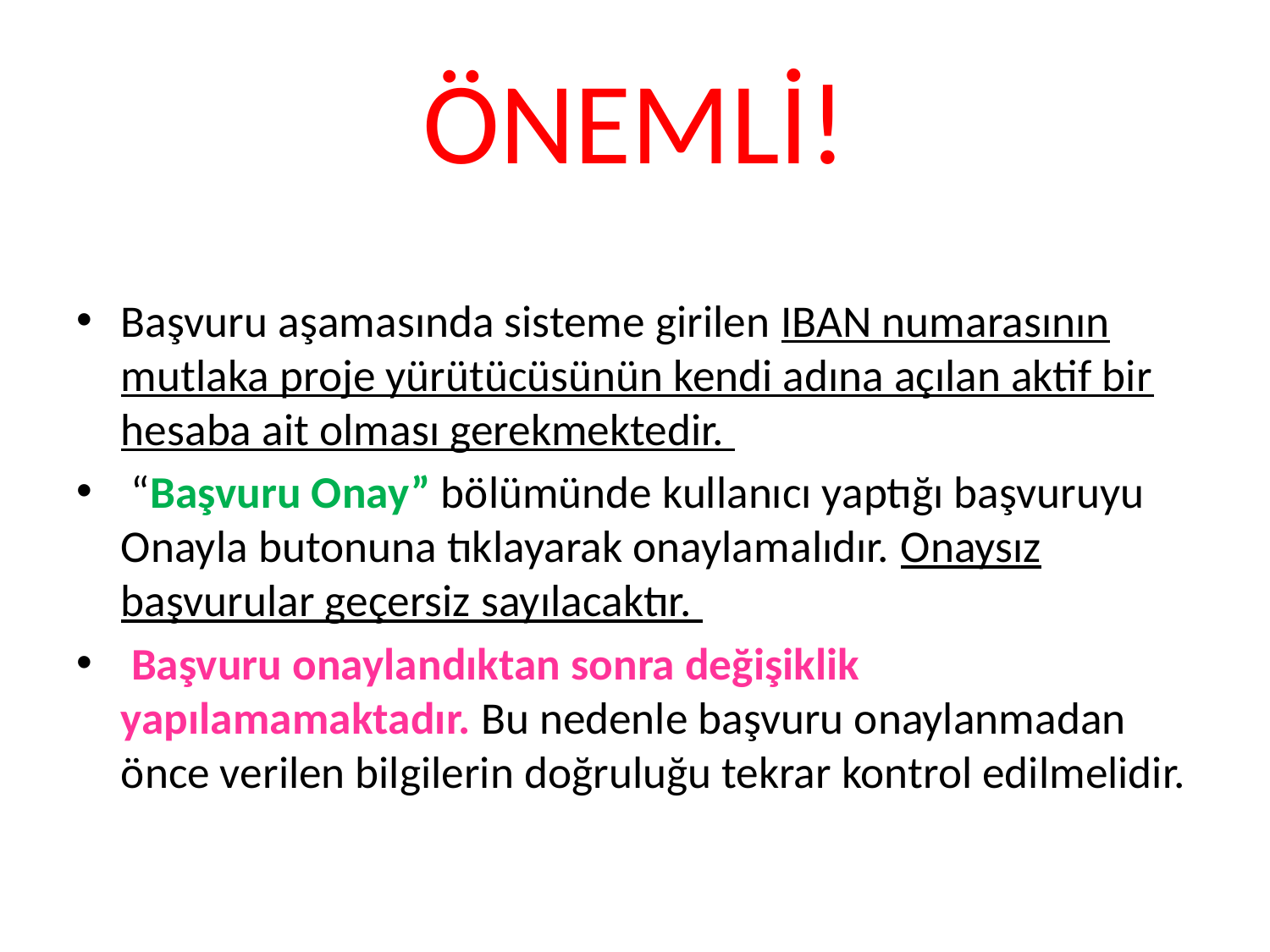

# ÖNEMLİ!

Başvuru aşamasında sisteme girilen IBAN numarasının mutlaka proje yürütücüsünün kendi adına açılan aktif bir hesaba ait olması gerekmektedir.
 “Başvuru Onay” bölümünde kullanıcı yaptığı başvuruyu Onayla butonuna tıklayarak onaylamalıdır. Onaysız başvurular geçersiz sayılacaktır.
 Başvuru onaylandıktan sonra değişiklik yapılamamaktadır. Bu nedenle başvuru onaylanmadan önce verilen bilgilerin doğruluğu tekrar kontrol edilmelidir.